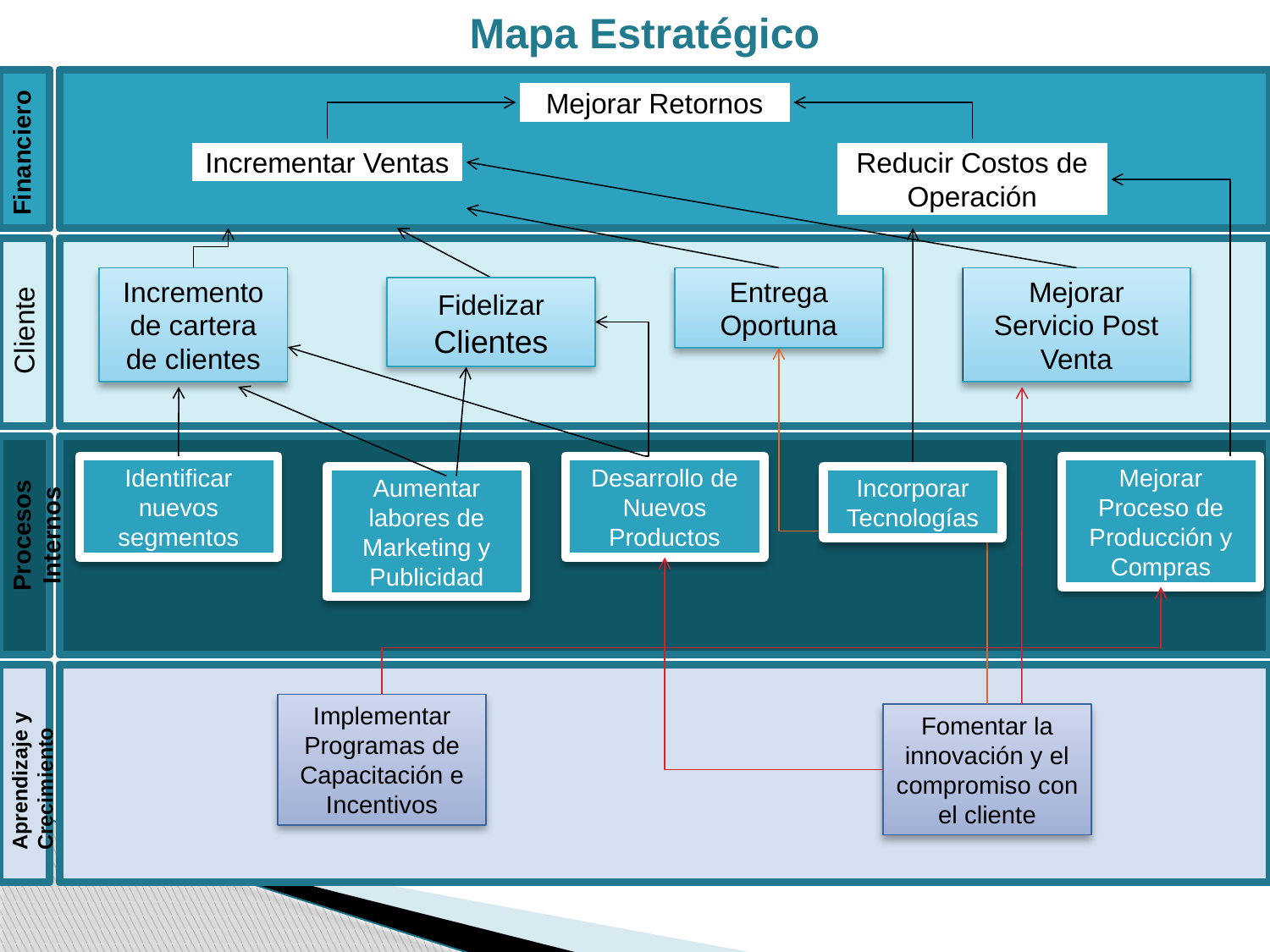

Mapa Estratégico
Financiero

Mejorar Retornos
Incrementar Ventas
Reducir Costos de Operación

Cliente
Incremento de cartera de clientes
Entrega Oportuna
Mejorar Servicio Post Venta
Fidelizar Clientes

Procesos Internos

Identificar nuevos segmentos
Desarrollo de Nuevos Productos
Mejorar Proceso de Producción y Compras
Aumentar labores de Marketing y Publicidad
Incorporar Tecnologías
Aprendizaje y Crecimiento

Implementar Programas de Capacitación e Incentivos
Fomentar la innovación y el compromiso con el cliente